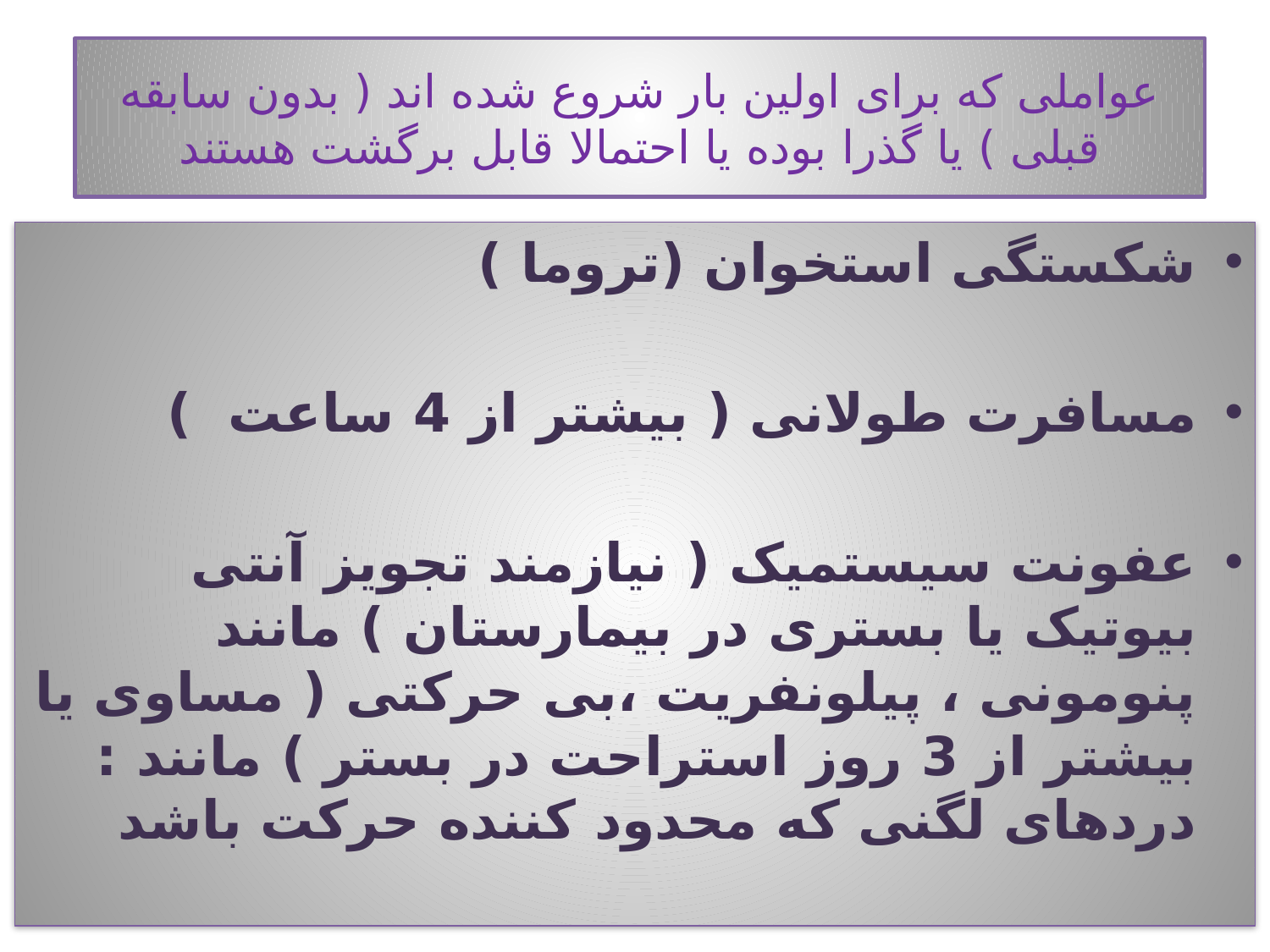

# عواملی که برای اولین بار شروع شده اند ( بدون سابقه قبلی ) یا گذرا بوده یا احتمالا قابل برگشت هستند
شکستگی استخوان (تروما )

مسافرت طولانی ( بیشتر از 4 ساعت  )

عفونت سیستمیک ( نیازمند تجویز آنتی بیوتیک یا بستری در بیمارستان ) مانند پنومونی ، پیلونفریت ،بی حرکتی ( مساوی یا بیشتر از 3 روز استراحت در بستر ) مانند : دردهای لگنی که محدود کننده حرکت باشد